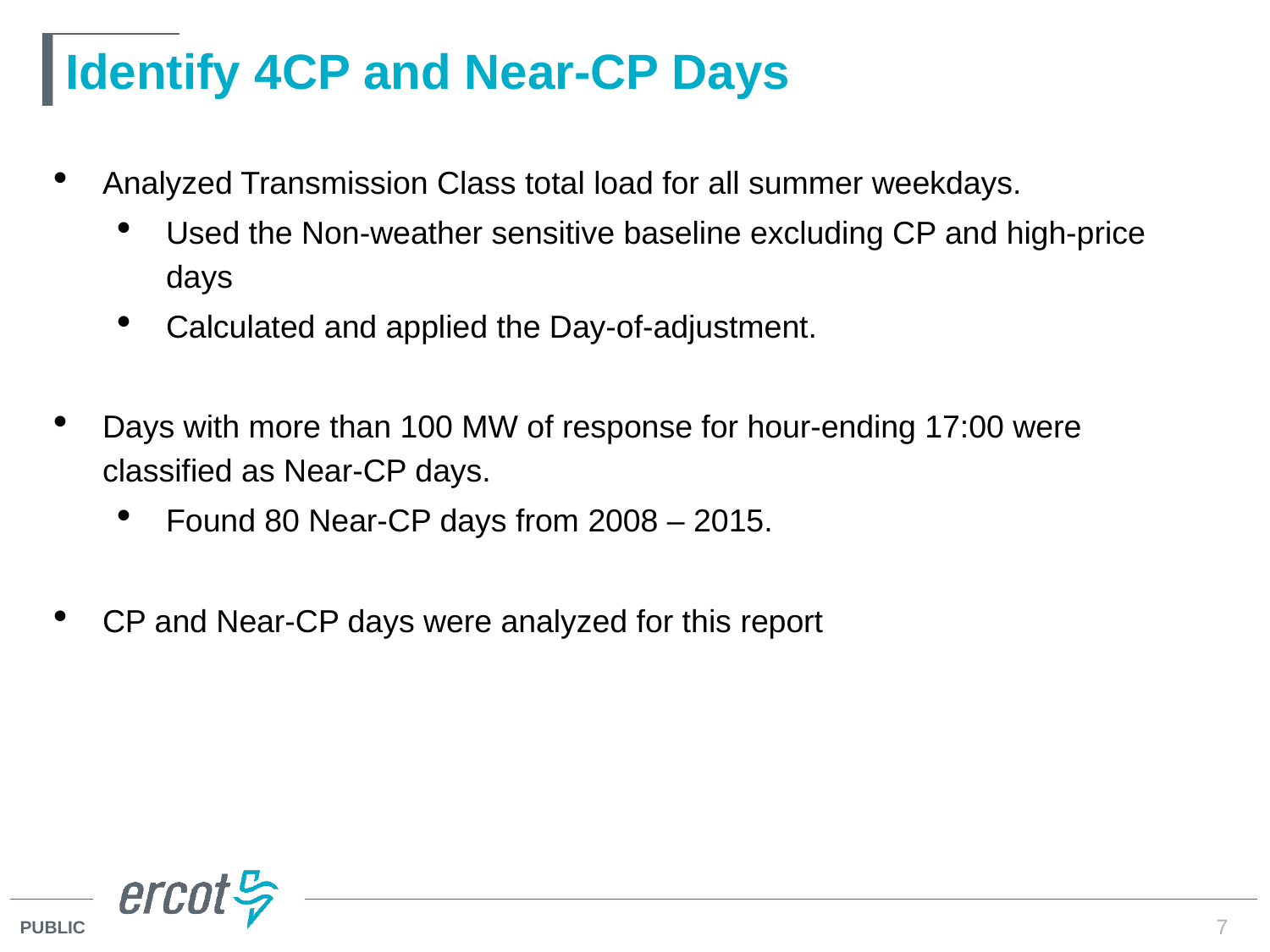

# Identify 4CP and Near-CP Days
Analyzed Transmission Class total load for all summer weekdays.
Used the Non-weather sensitive baseline excluding CP and high-price days
Calculated and applied the Day-of-adjustment.

Days with more than 100 MW of response for hour-ending 17:00 were classified as Near-CP days.
Found 80 Near-CP days from 2008 – 2015.

CP and Near-CP days were analyzed for this report

7